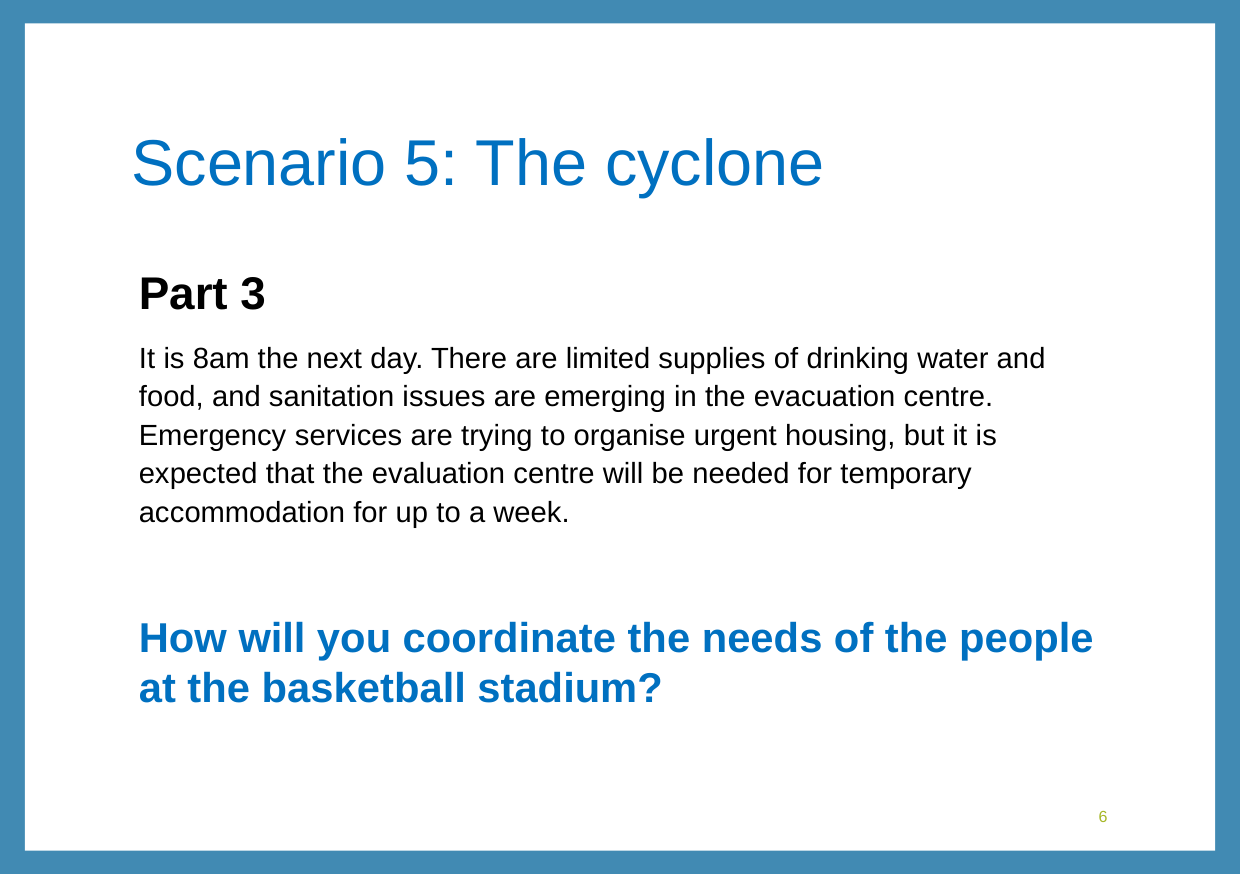

# Scenario 5: The cyclone
Part 3
It is 8am the next day. There are limited supplies of drinking water and food, and sanitation issues are emerging in the evacuation centre.  Emergency services are trying to organise urgent housing, but it is expected that the evaluation centre will be needed for temporary accommodation for up to a week.

How will you coordinate the needs of the people at the basketball stadium?

6